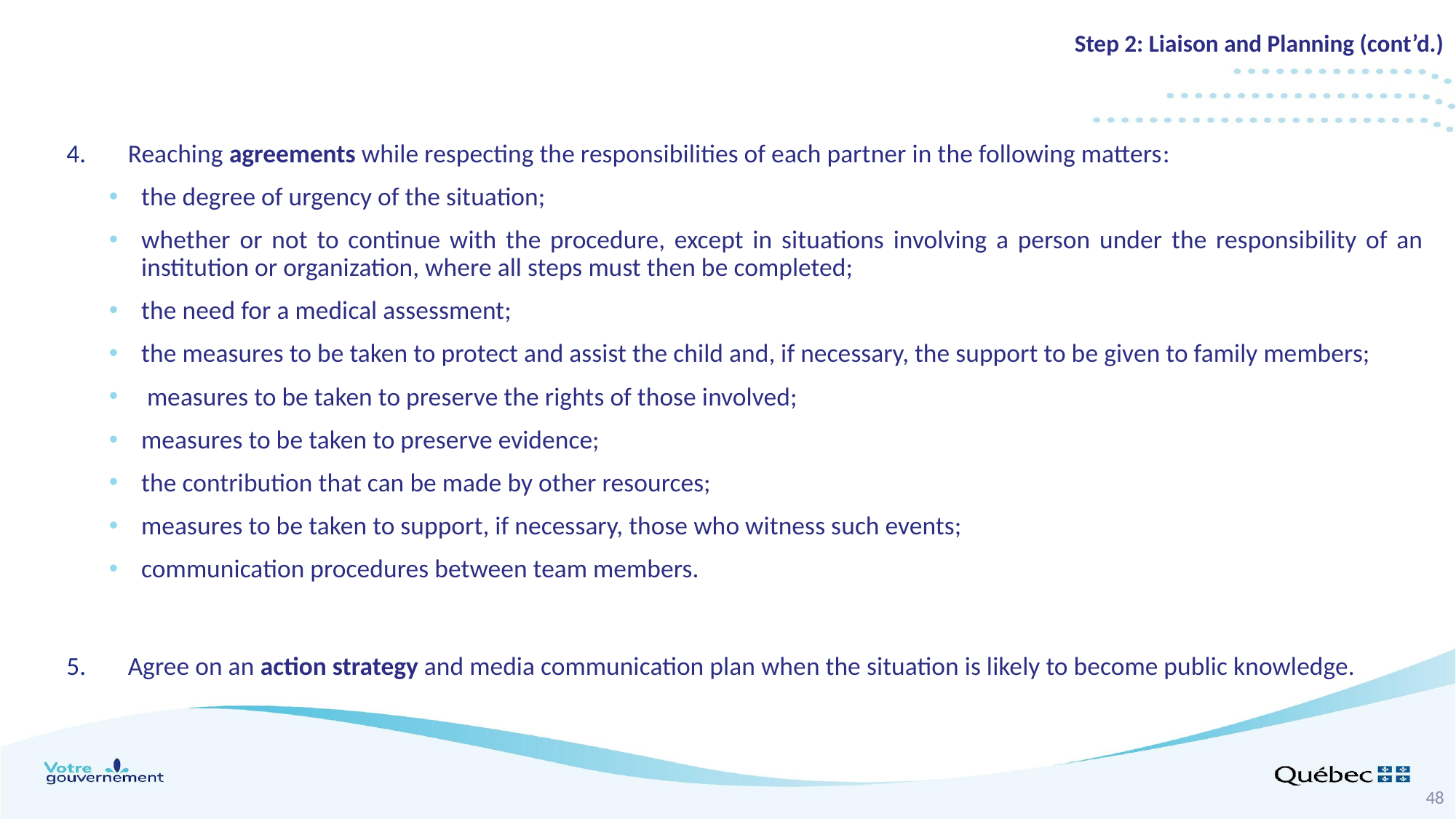

Step 2: Liaison and Planning (cont’d.)
Reaching agreements while respecting the responsibilities of each partner in the following matters:
the degree of urgency of the situation;
whether or not to continue with the procedure, except in situations involving a person under the responsibility of an institution or organization, where all steps must then be completed;
the need for a medical assessment;
the measures to be taken to protect and assist the child and, if necessary, the support to be given to family members;
 measures to be taken to preserve the rights of those involved;
measures to be taken to preserve evidence;
the contribution that can be made by other resources;
measures to be taken to support, if necessary, those who witness such events;
communication procedures between team members.

Agree on an action strategy and media communication plan when the situation is likely to become public knowledge.

48